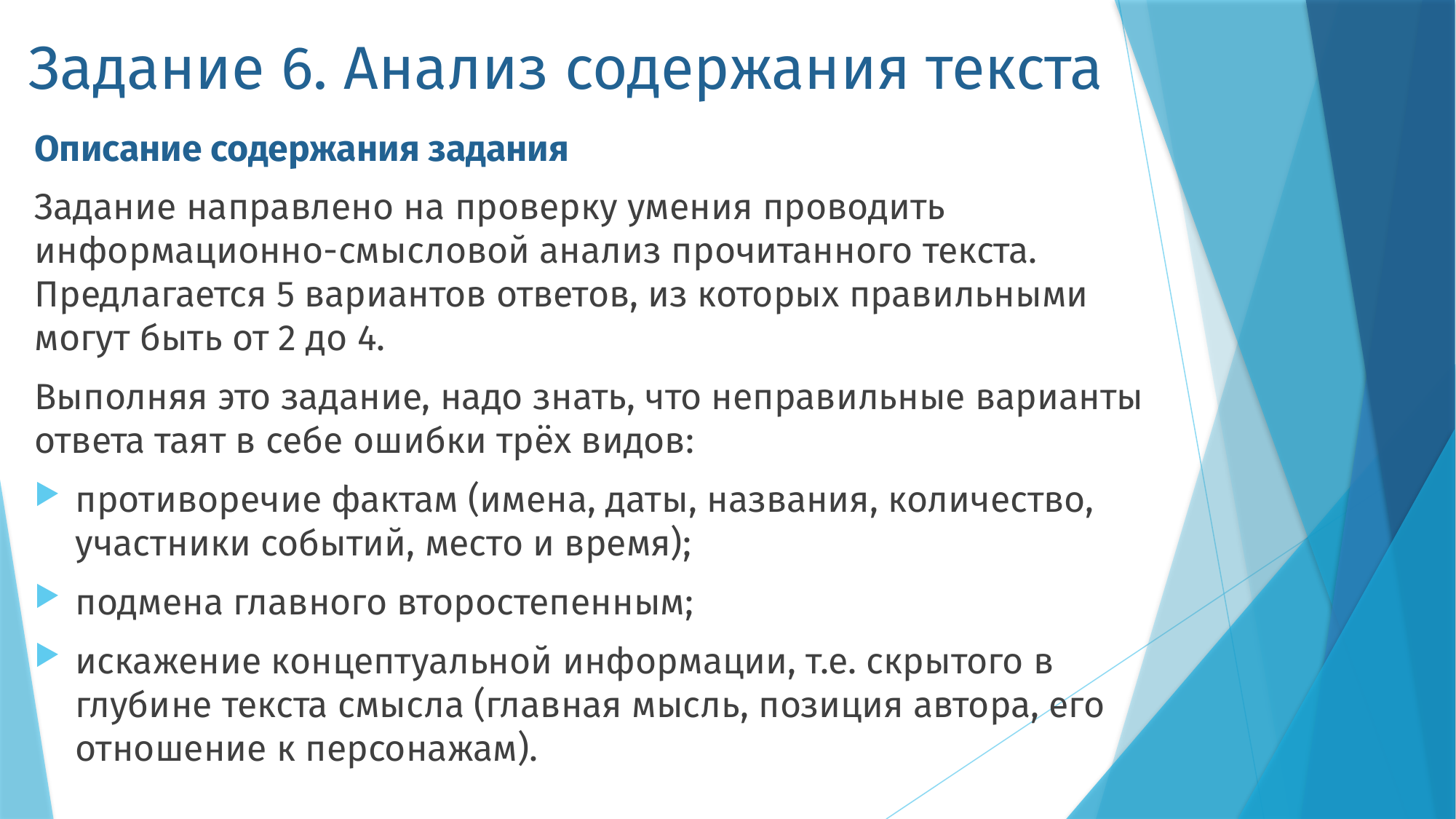

Задание 6. Анализ содержания текста
Описание содержания задания
Задание направлено на проверку умения проводить информационно-смысловой анализ прочитанного текста. Предлагается 5 вариантов ответов, из которых правильными могут быть от 2 до 4.
Выполняя это задание, надо знать, что неправильные варианты ответа таят в себе ошибки трёх видов:
противоречие фактам (имена, даты, названия, количество, участники событий, место и время);
подмена главного второстепенным;
искажение концептуальной информации, т.е. скрытого в глубине текста смысла (главная мысль, позиция автора, его отношение к персонажам).